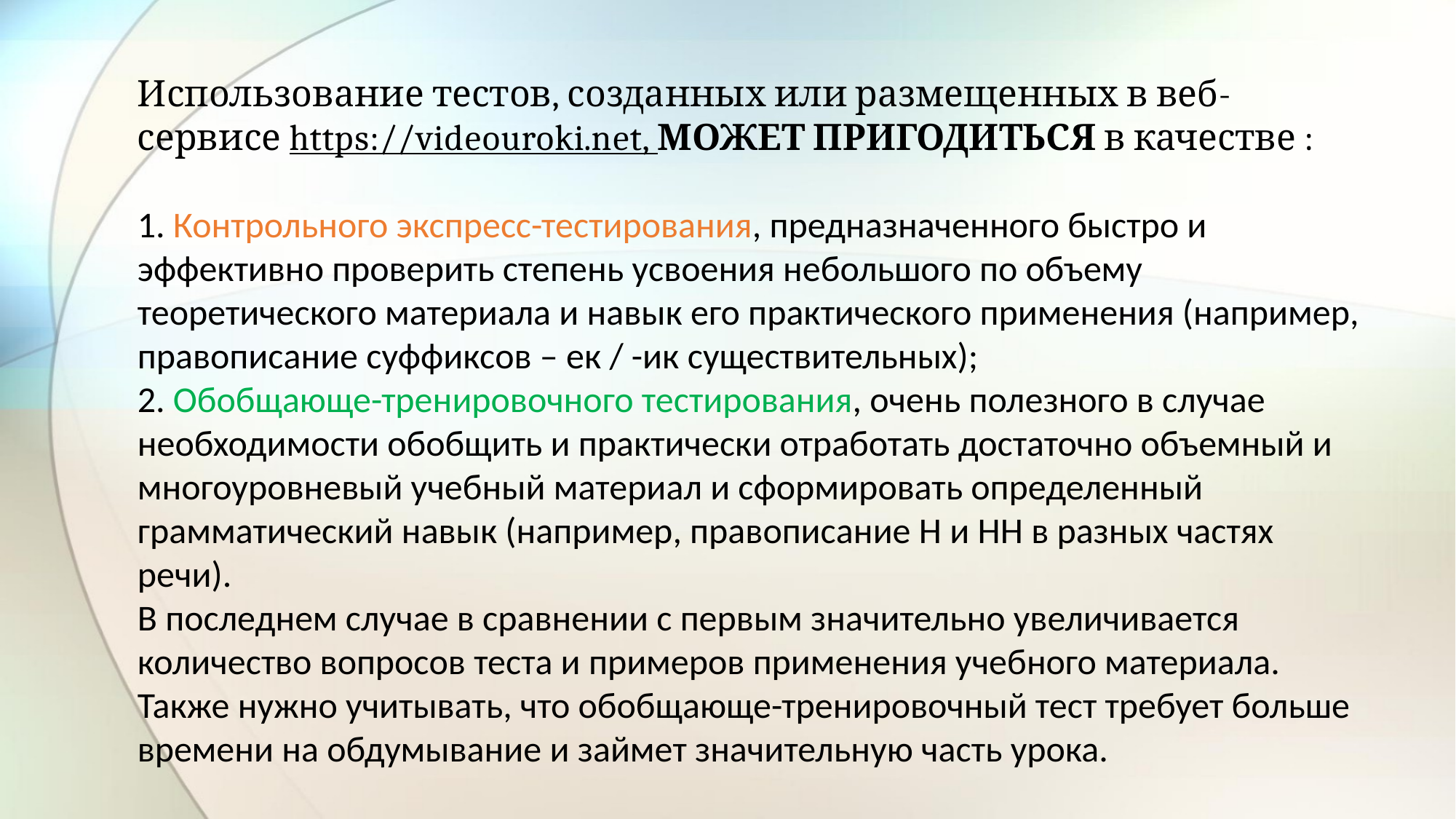

# Использование тестов, созданных или размещенных в веб-сервисе https://videouroki.net, МОЖЕТ ПРИГОДИТЬСЯ в качестве : 1. Контрольного экспресс-тестирования, предназначенного быстро и эффективно проверить степень усвоения небольшого по объему теоретического материала и навык его практического применения (например, правописание суффиксов – ек / -ик существительных); 2. Обобщающе-тренировочного тестирования, очень полезного в случае необходимости обобщить и практически отработать достаточно объемный и многоуровневый учебный материал и сформировать определенный грамматический навык (например, правописание Н и НН в разных частях речи). В последнем случае в сравнении с первым значительно увеличивается количество вопросов теста и примеров применения учебного материала. Также нужно учитывать, что обобщающе-тренировочный тест требует больше времени на обдумывание и займет значительную часть урока.